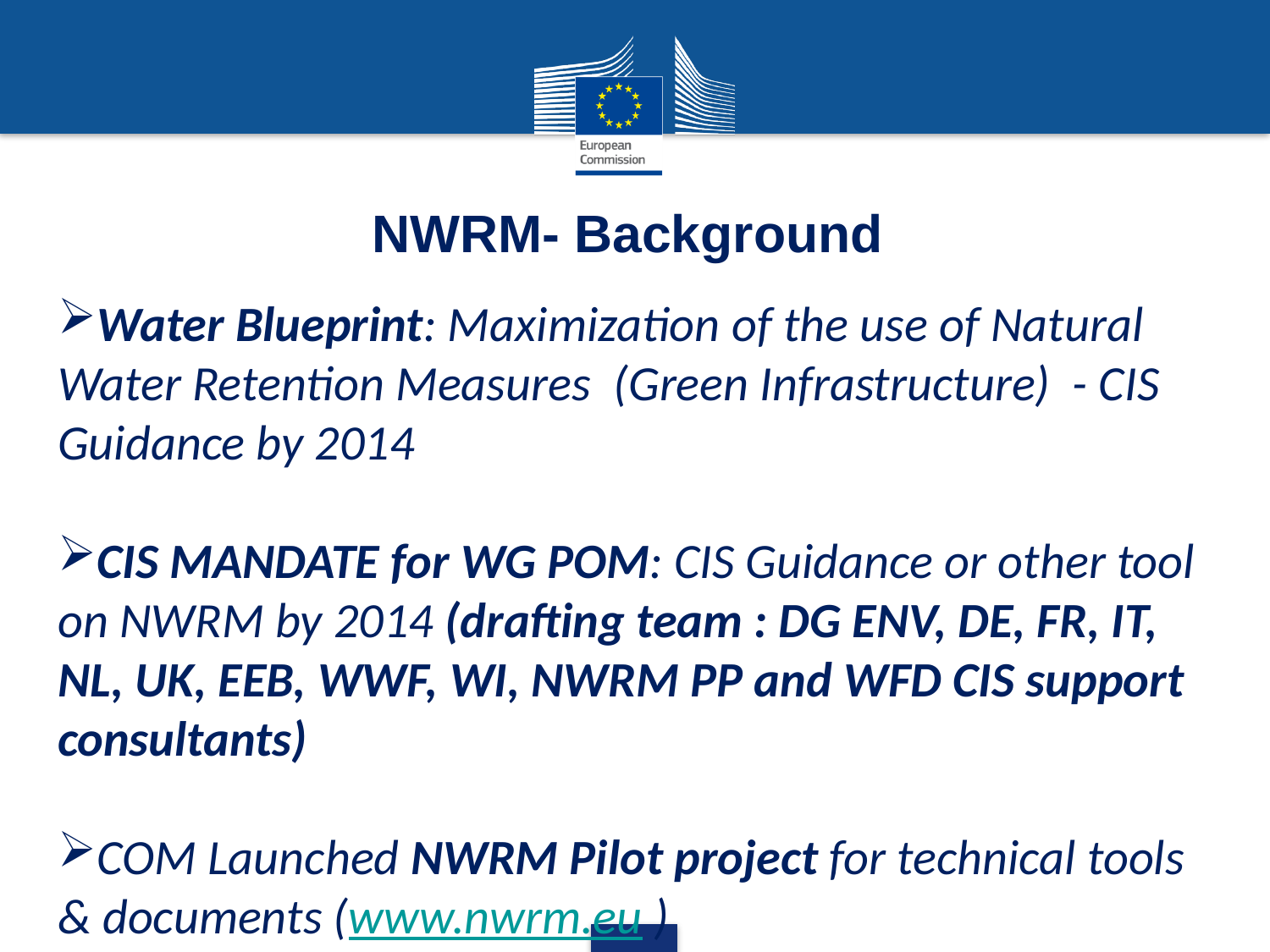

# NWRM- Background
Water Blueprint: Maximization of the use of Natural Water Retention Measures  (Green Infrastructure)  - CIS Guidance by 2014

CIS MANDATE for WG POM: CIS Guidance or other tool on NWRM by 2014 (drafting team : DG ENV, DE, FR, IT, NL, UK, EEB, WWF, WI, NWRM PP and WFD CIS support consultants)

COM Launched NWRM Pilot project for technical tools & documents (www.nwrm.eu )